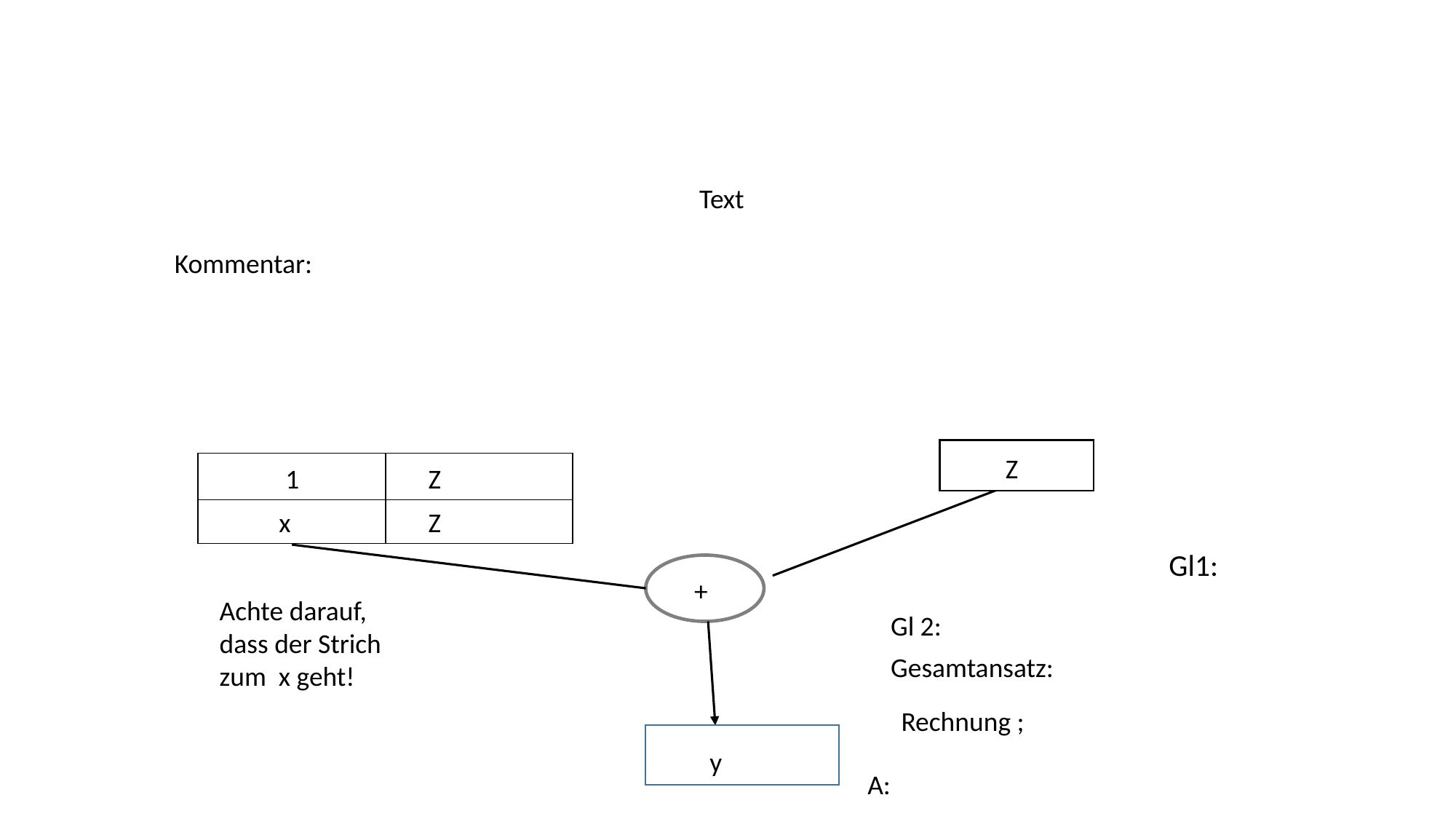

# Text
Kommentar:

Z
|  |  |
| --- | --- |
|  |  |
Z
1
x
Z
Gl1:

+
Achte darauf, dass der Strich zum  x geht!
Gl 2:
Gesamtansatz:
Rechnung ;

y
A: